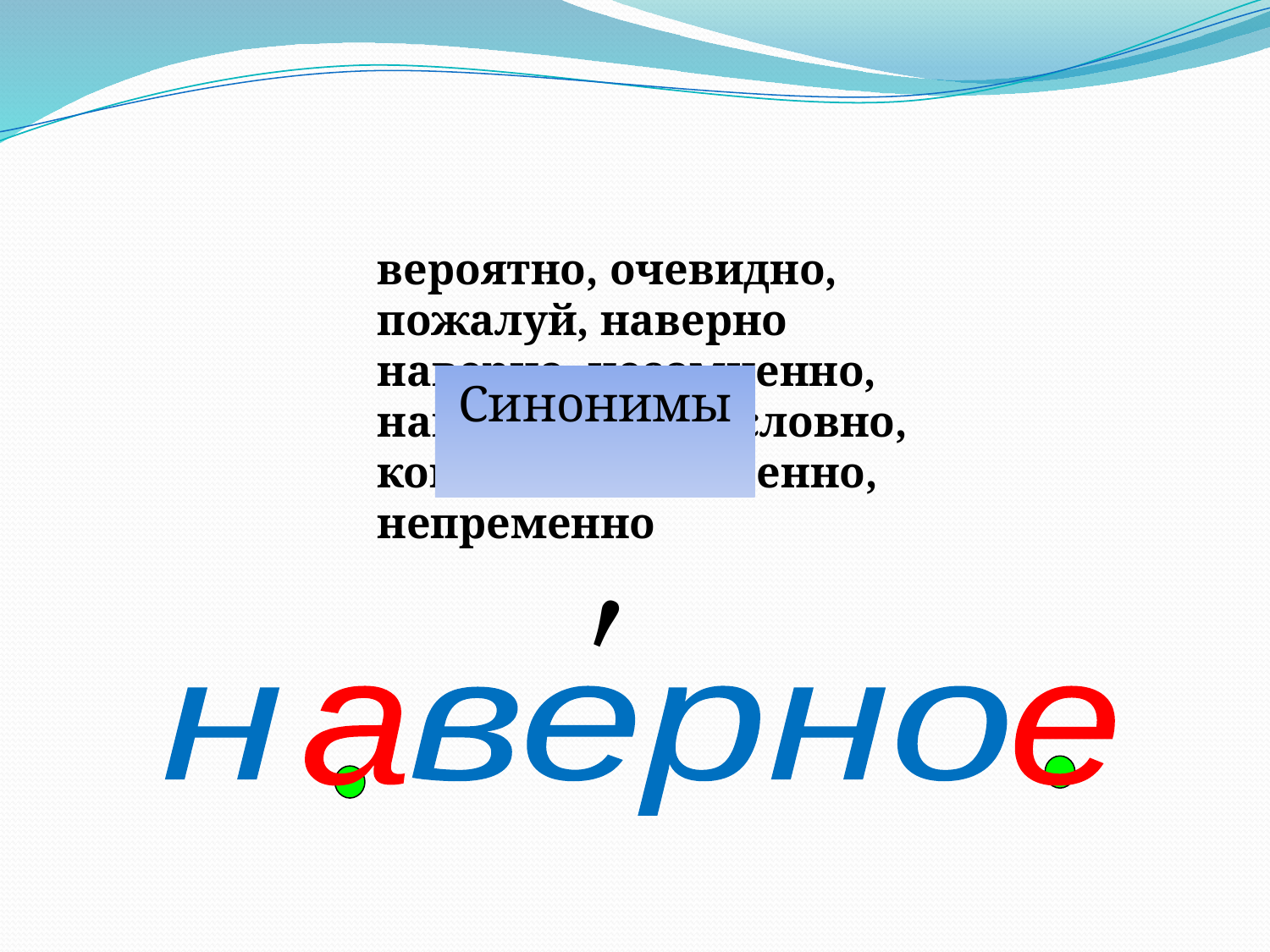

вероятно, очевидно, пожалуй, наверно
наверно, несомненно, наверняка; безусловно, конечно, естественно, непременно
Синонимы

′
н  верно
а
е